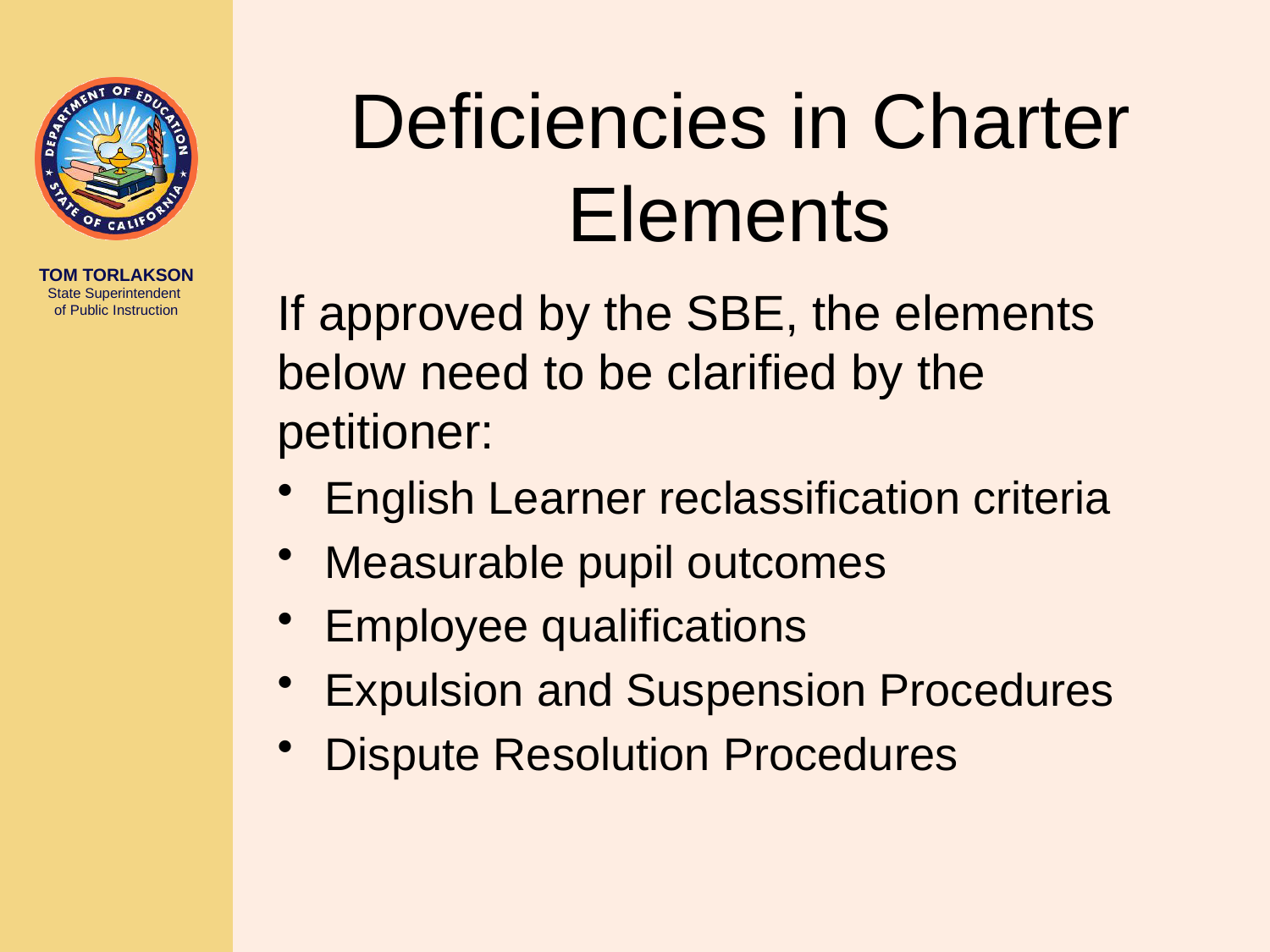

# Deficiencies in Charter Elements
If approved by the SBE, the elements below need to be clarified by the petitioner:
English Learner reclassification criteria
Measurable pupil outcomes
Employee qualifications
Expulsion and Suspension Procedures
Dispute Resolution Procedures